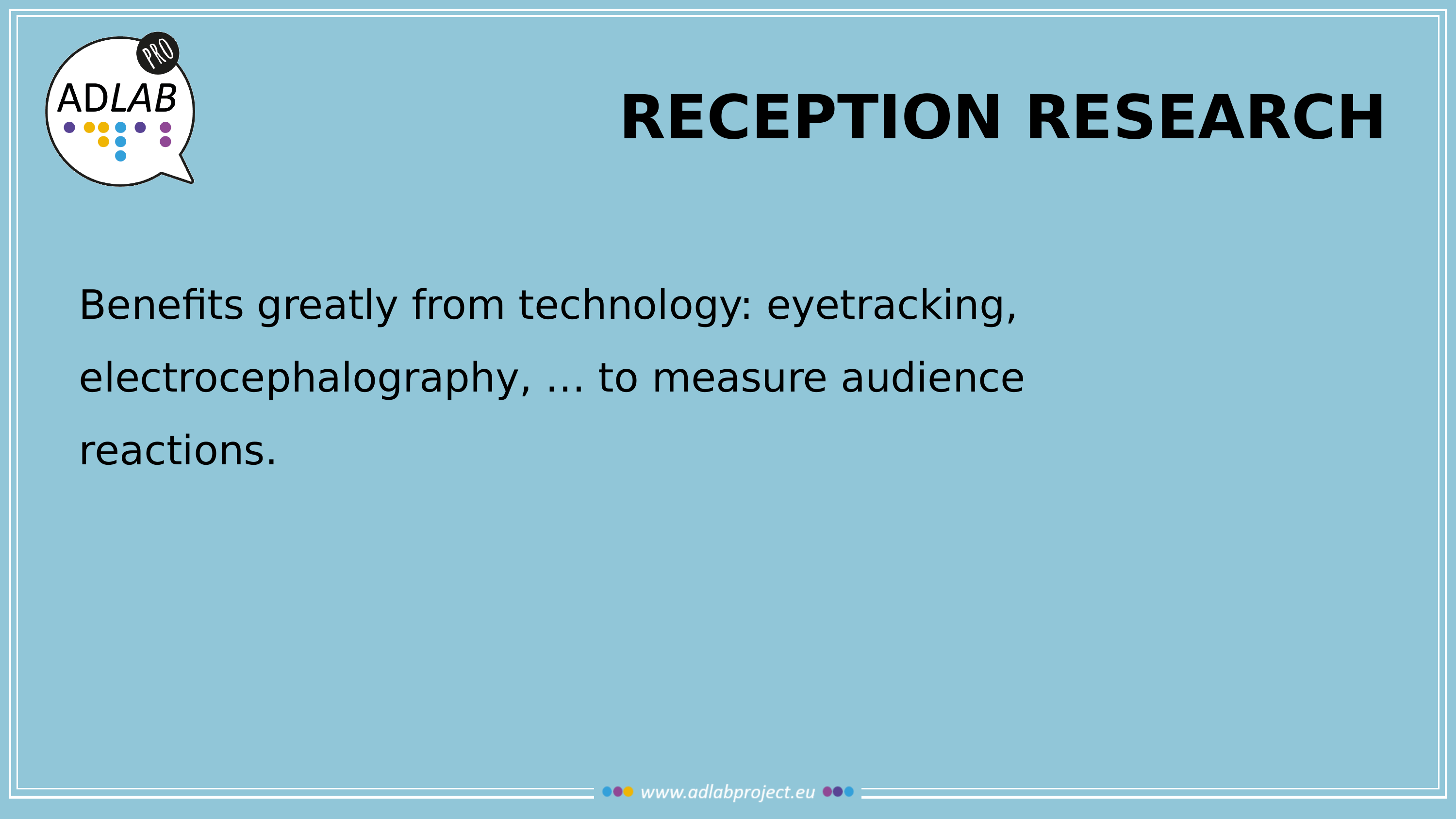

# RECEPTION RESEARCH
Benefits greatly from technology: eyetracking, electrocephalography, … to measure audience reactions.